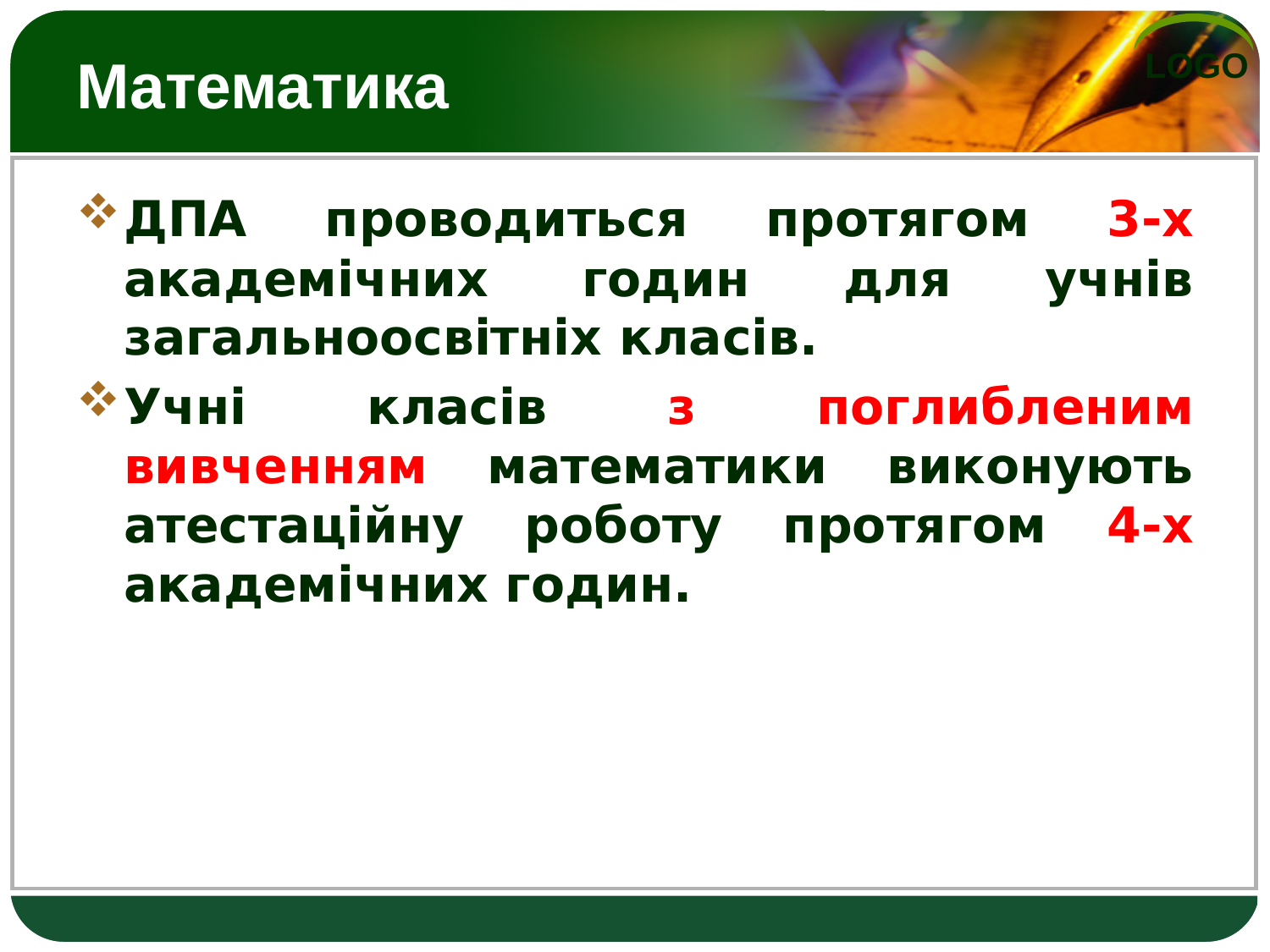

# Математика
ДПА проводиться протягом 3-х академічних годин для учнів загальноосвітніх класів.
Учні класів з поглибленим вивченням математики виконують атестаційну роботу протягом 4-х академічних годин.